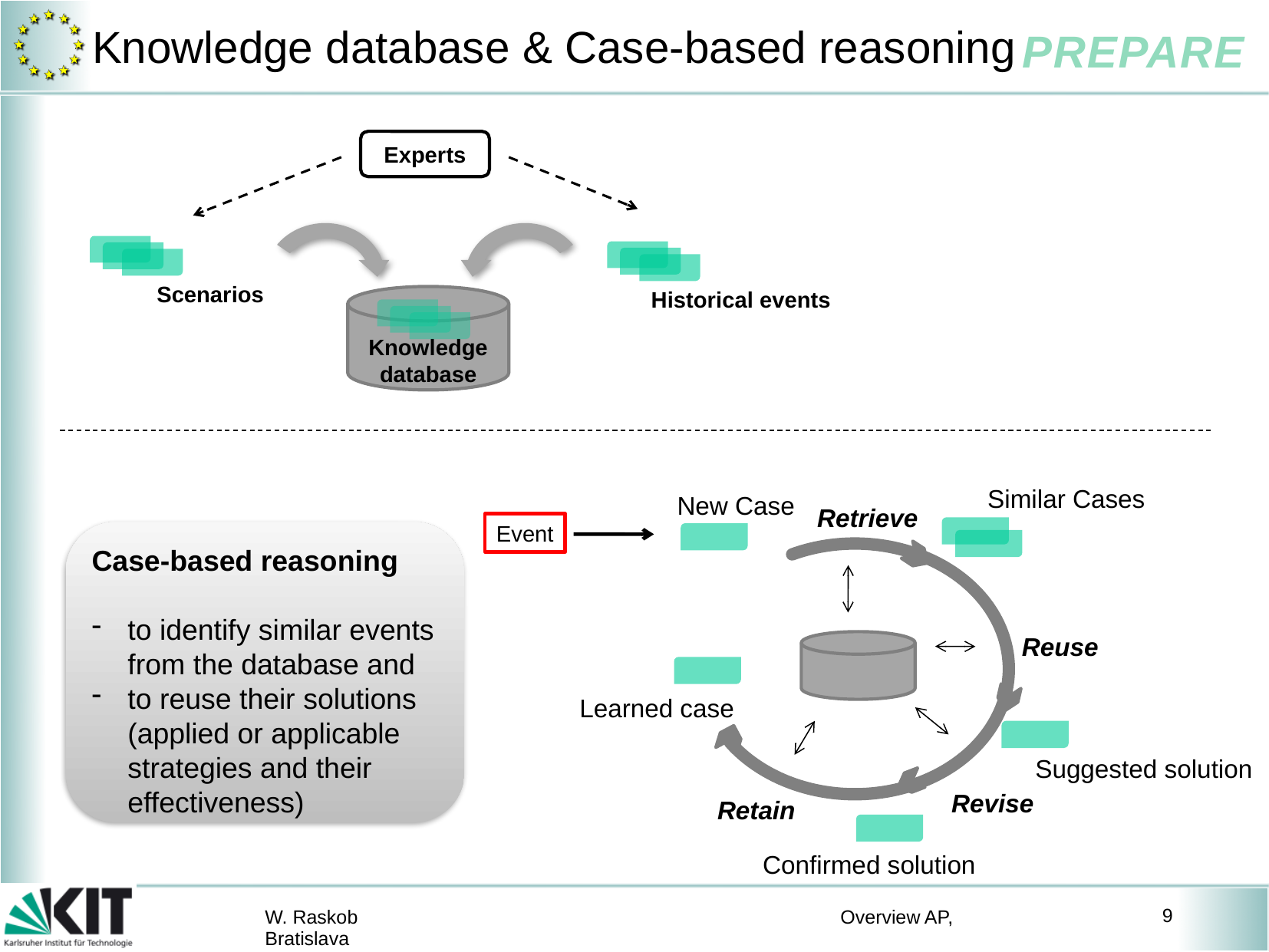

# Knowledge database & Case-based reasoning
Experts

Scenarios
Historical events

Knowledge database

Similar Cases
New Case
Retrieve
Event

Reuse

Learned case

Suggested solution

Revise
Retain

Confirmed solution
Case-based reasoning

to identify similar events from the database and
to reuse their solutions (applied or applicable strategies and their effectiveness)